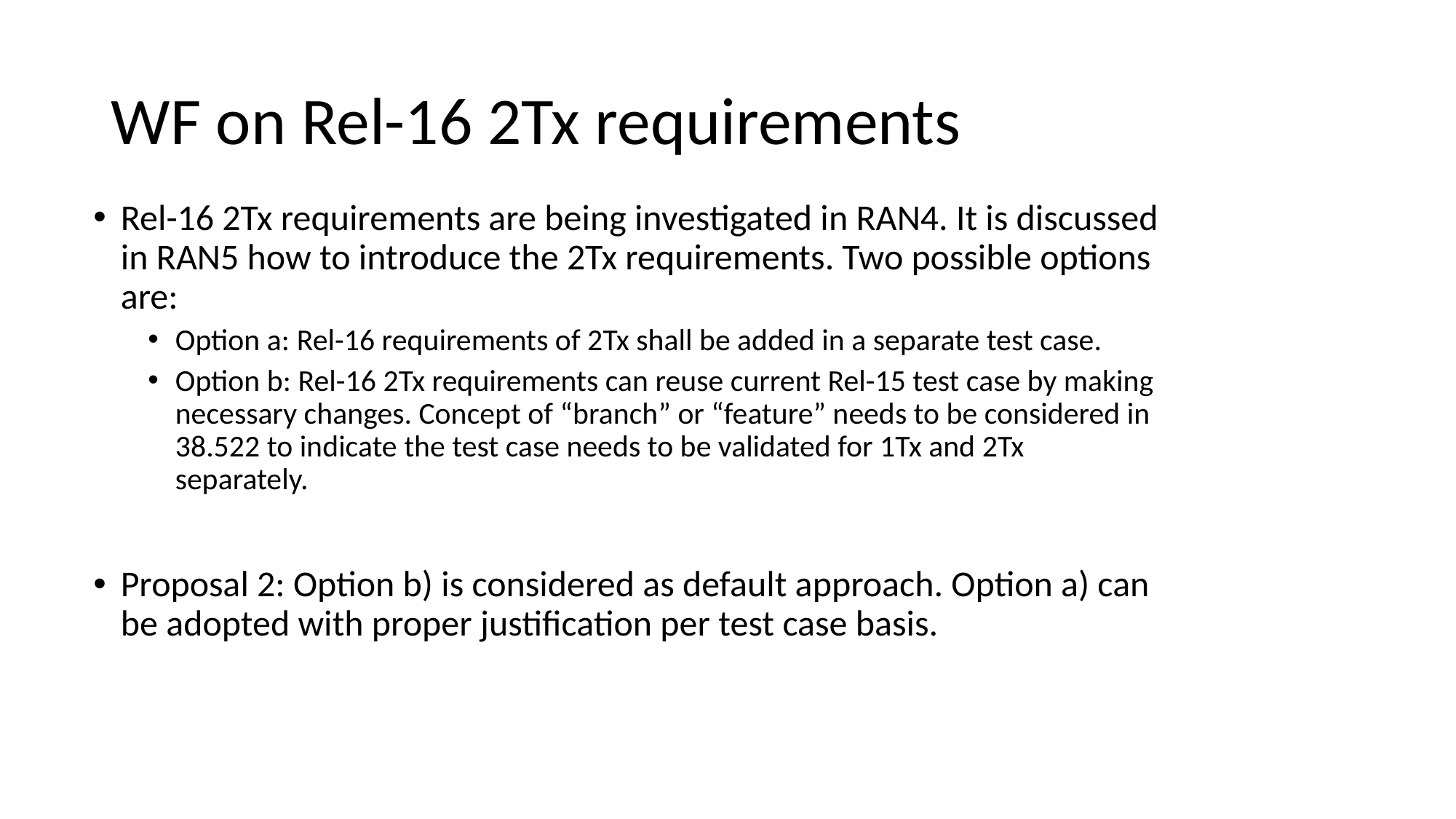

# WF on Rel-16 2Tx requirements
Rel-16 2Tx requirements are being investigated in RAN4. It is discussed in RAN5 how to introduce the 2Tx requirements. Two possible options are:
Option a: Rel-16 requirements of 2Tx shall be added in a separate test case.
Option b: Rel-16 2Tx requirements can reuse current Rel-15 test case by making necessary changes. Concept of “branch” or “feature” needs to be considered in 38.522 to indicate the test case needs to be validated for 1Tx and 2Tx separately.

Proposal 2: Option b) is considered as default approach. Option a) can be adopted with proper justification per test case basis.